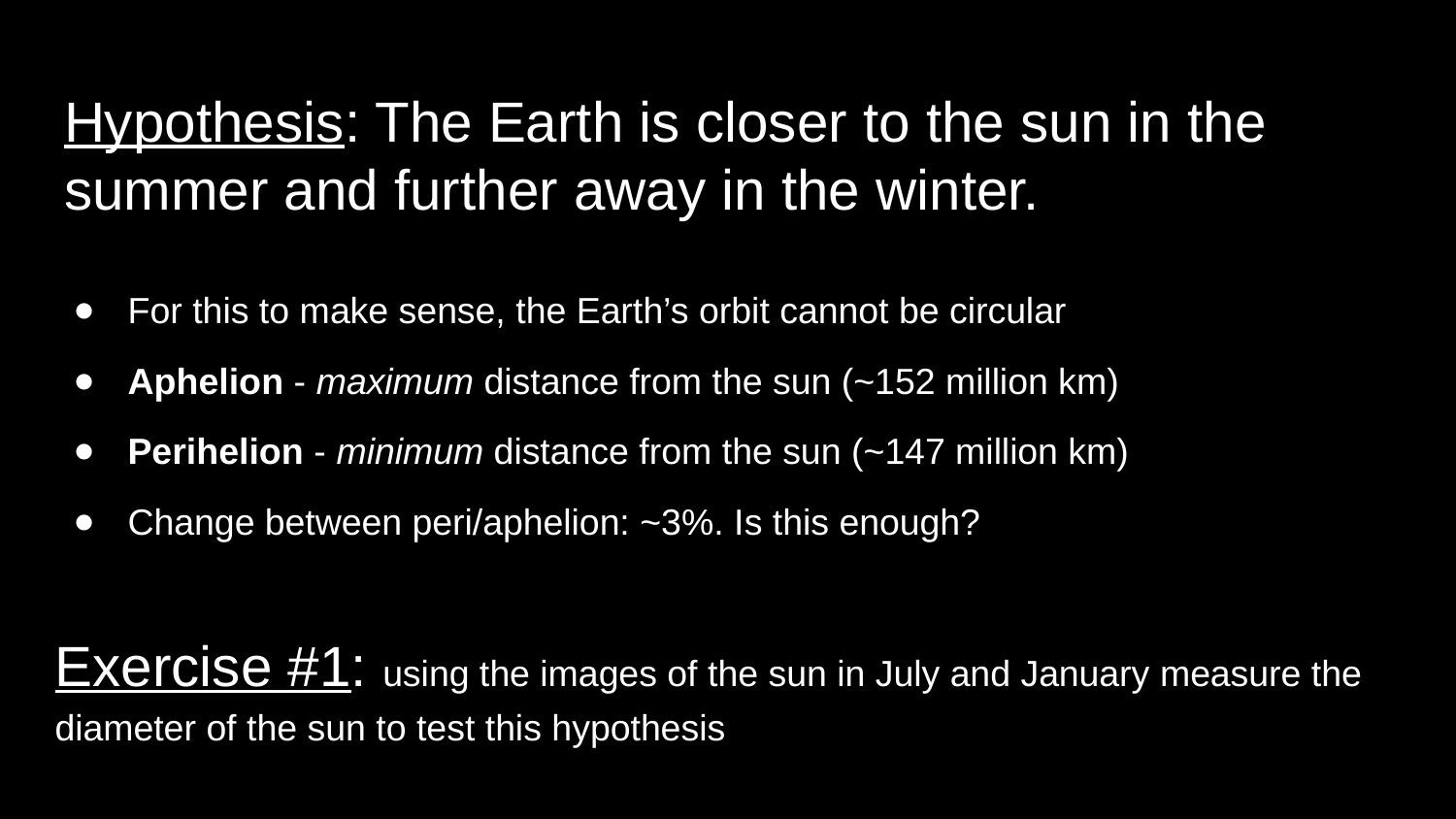

# Hypothesis: The Earth is closer to the sun in the summer and further away in the winter.
For this to make sense, the Earth’s orbit cannot be circular
Aphelion - maximum distance from the sun (~152 million km)
Perihelion - minimum distance from the sun (~147 million km)
Change between peri/aphelion: ~3%. Is this enough?

Exercise #1: using the images of the sun in July and January measure the diameter of the sun to test this hypothesis